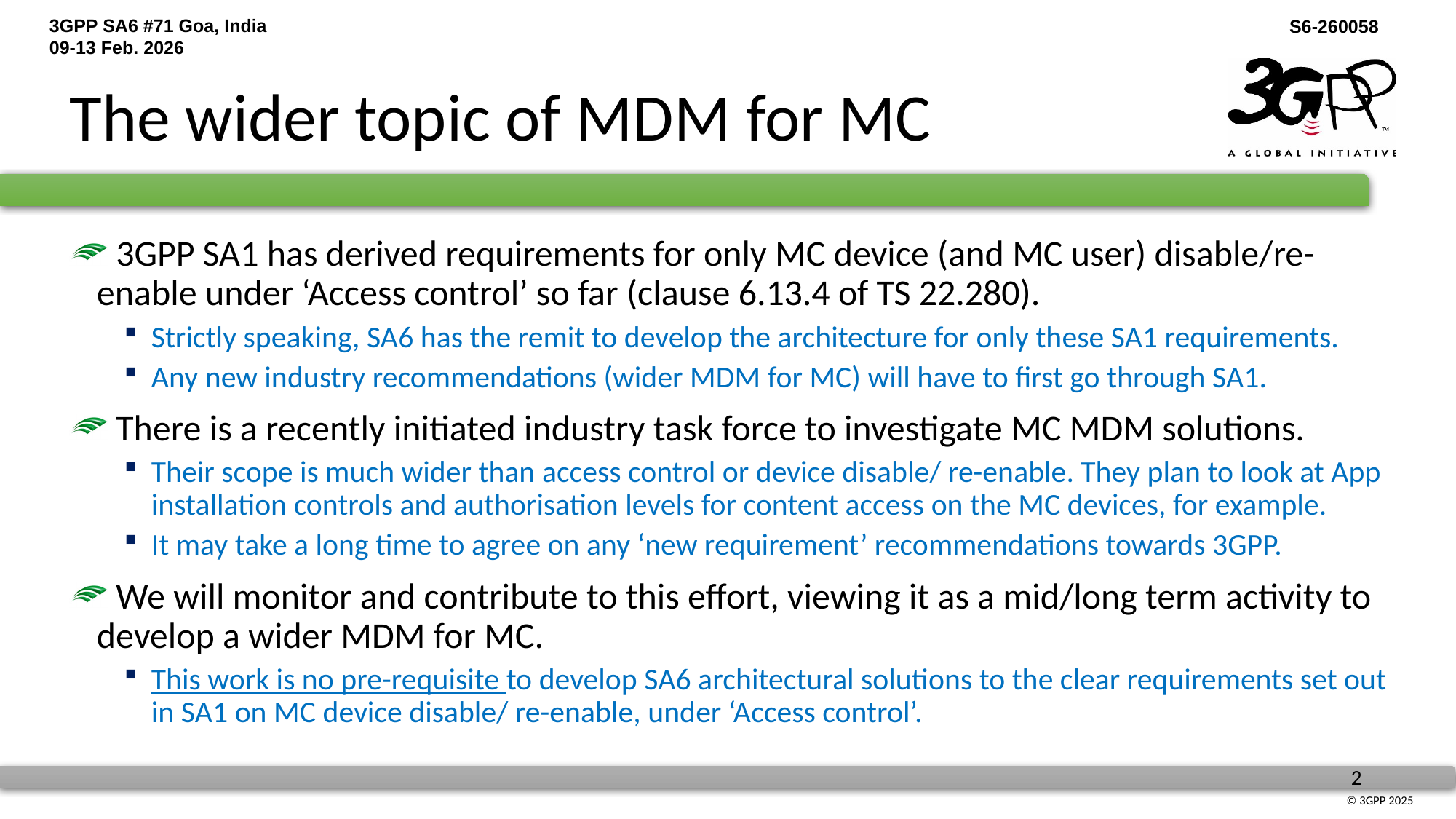

# The wider topic of MDM for MC
 3GPP SA1 has derived requirements for only MC device (and MC user) disable/re-enable under ‘Access control’ so far (clause 6.13.4 of TS 22.280).
Strictly speaking, SA6 has the remit to develop the architecture for only these SA1 requirements.
Any new industry recommendations (wider MDM for MC) will have to first go through SA1.
 There is a recently initiated industry task force to investigate MC MDM solutions.
Their scope is much wider than access control or device disable/ re-enable. They plan to look at App installation controls and authorisation levels for content access on the MC devices, for example.
It may take a long time to agree on any ‘new requirement’ recommendations towards 3GPP.
 We will monitor and contribute to this effort, viewing it as a mid/long term activity to develop a wider MDM for MC.
This work is no pre-requisite to develop SA6 architectural solutions to the clear requirements set out in SA1 on MC device disable/ re-enable, under ‘Access control’.